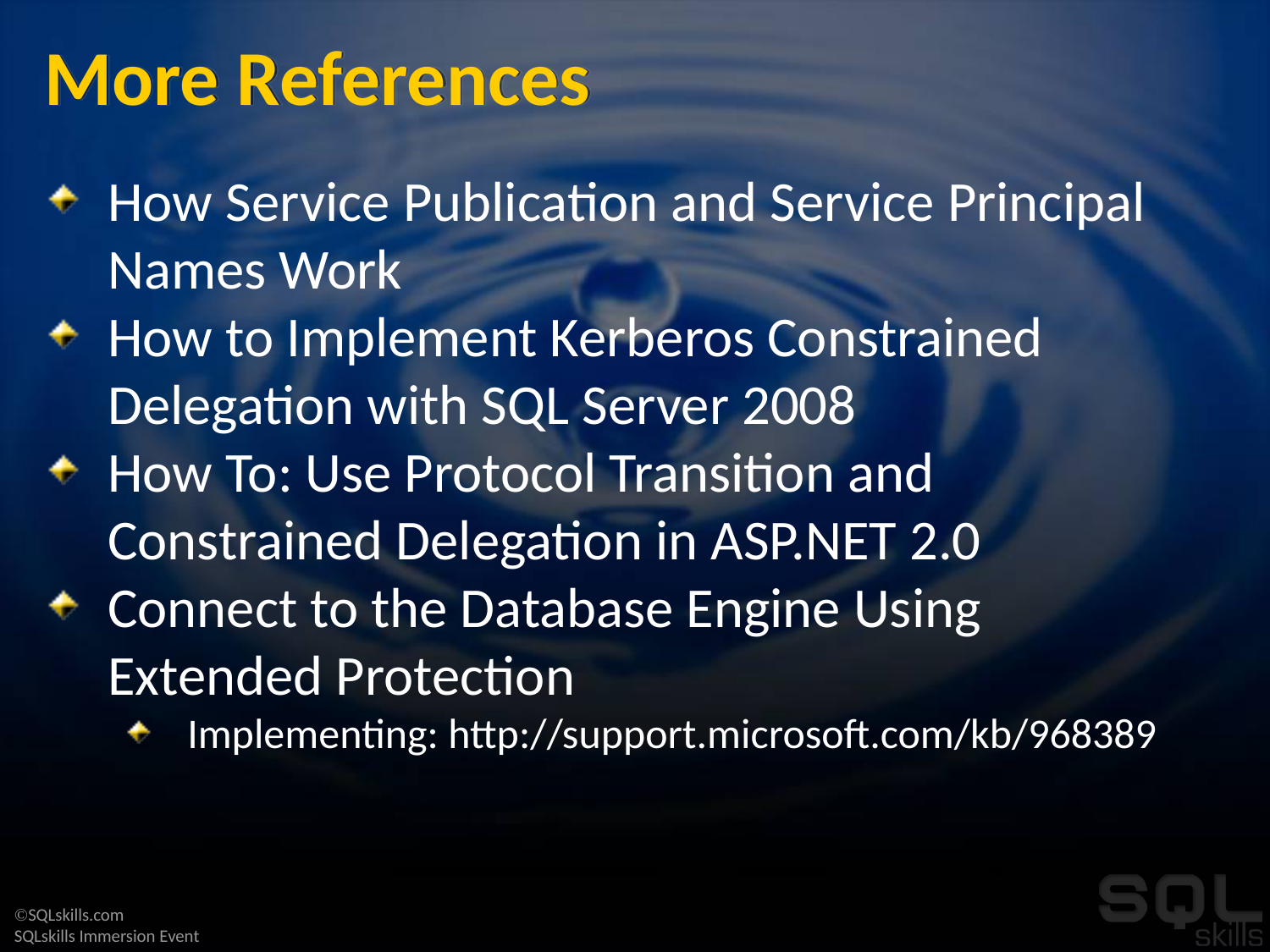

# More References
How Service Publication and Service Principal Names Work
How to Implement Kerberos Constrained Delegation with SQL Server 2008
How To: Use Protocol Transition and Constrained Delegation in ASP.NET 2.0
Connect to the Database Engine Using Extended Protection
Implementing: http://support.microsoft.com/kb/968389